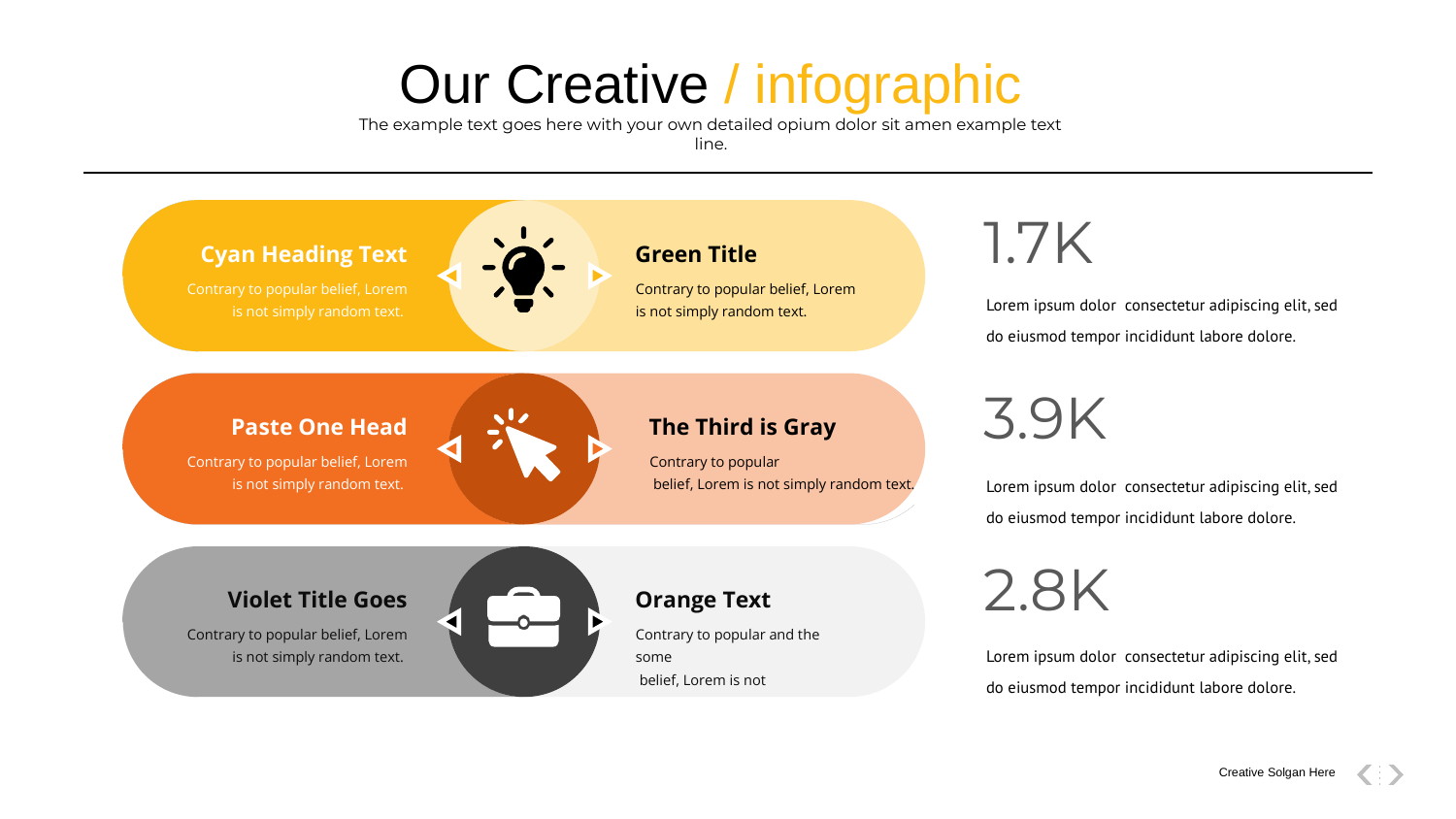

Our Creative / infographic
The example text goes here with your own detailed opium dolor sit amen example text line.
1.7K

Cyan Heading Text
Contrary to popular belief, Lorem is not simply random text.
Green Title
Contrary to popular belief, Lorem is not simply random text.

Lorem ipsum dolor  consectetur adipiscing elit, sed do eiusmod tempor incididunt labore dolore.

3.9K
Paste One Head
Contrary to popular belief, Lorem is not simply random text.
The Third is Gray
Contrary to popular
 belief, Lorem is not simply random text.

Lorem ipsum dolor  consectetur adipiscing elit, sed do eiusmod tempor incididunt labore dolore.

2.8K

Violet Title Goes
Contrary to popular belief, Lorem is not simply random text.
Orange Text
Contrary to popular and the some
 belief, Lorem is not

Lorem ipsum dolor  consectetur adipiscing elit, sed do eiusmod tempor incididunt labore dolore.